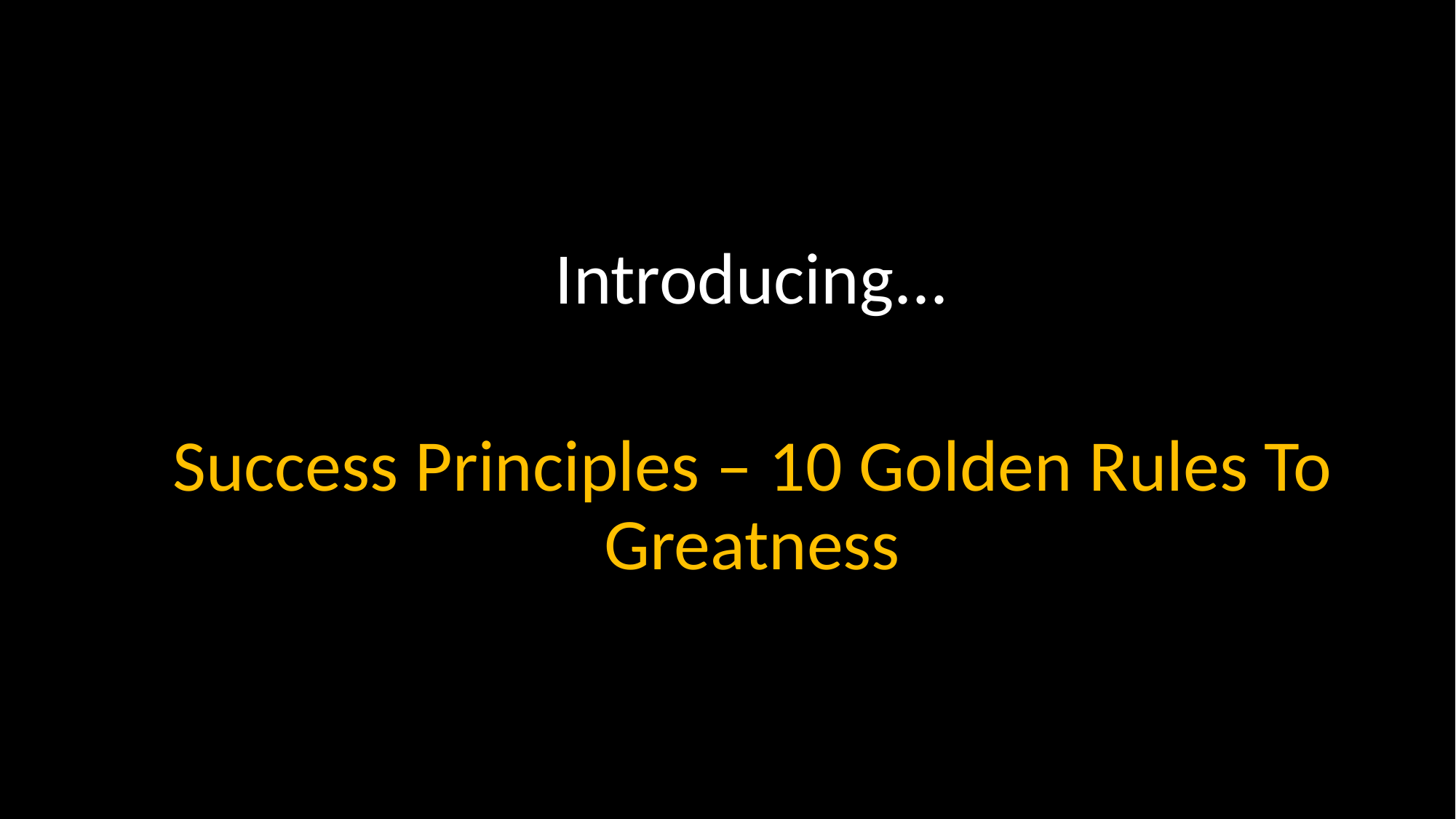

Introducing...

Success Principles – 10 Golden Rules To Greatness